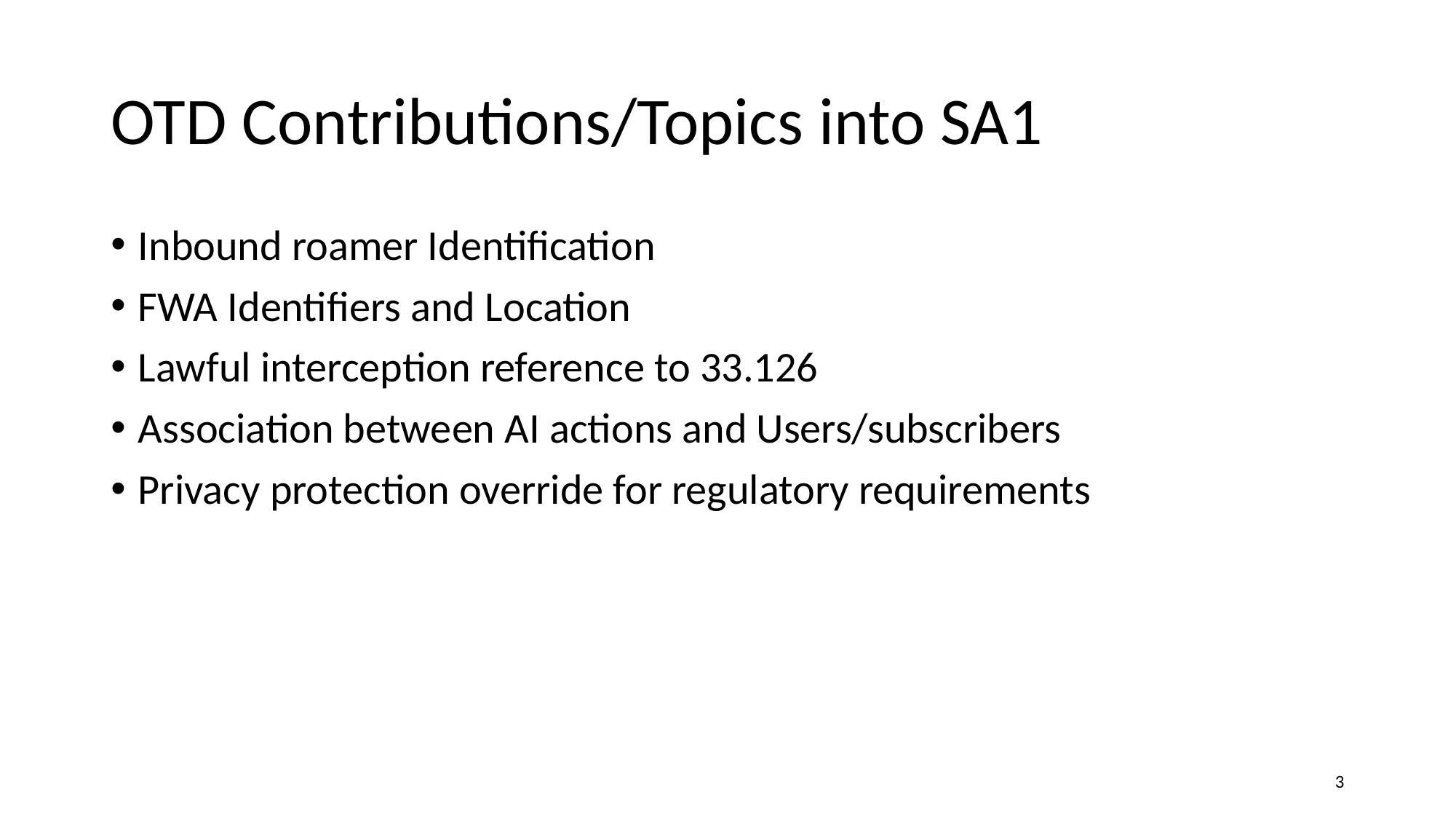

# OTD Contributions/Topics into SA1
Inbound roamer Identification
FWA Identifiers and Location
Lawful interception reference to 33.126
Association between AI actions and Users/subscribers
Privacy protection override for regulatory requirements

3